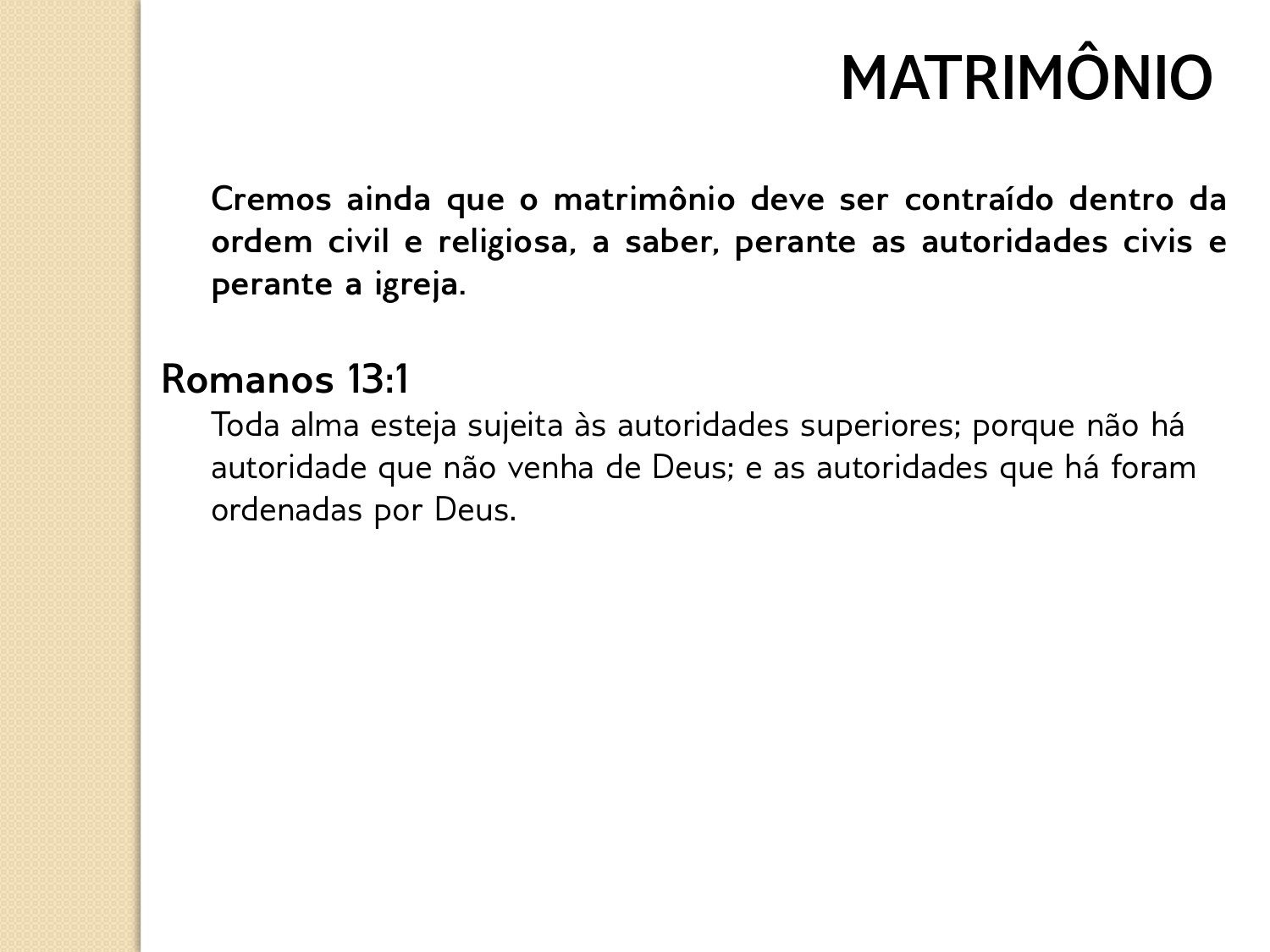

MATRIMÔNIO
Cremos ainda que o matrimônio deve ser contraído dentro da ordem civil e religiosa, a saber, perante as autoridades civis e perante a igreja.
Romanos 13:1
Toda alma esteja sujeita às autoridades superiores; porque não há autoridade que não venha de Deus; e as autoridades que há foram ordenadas por Deus.